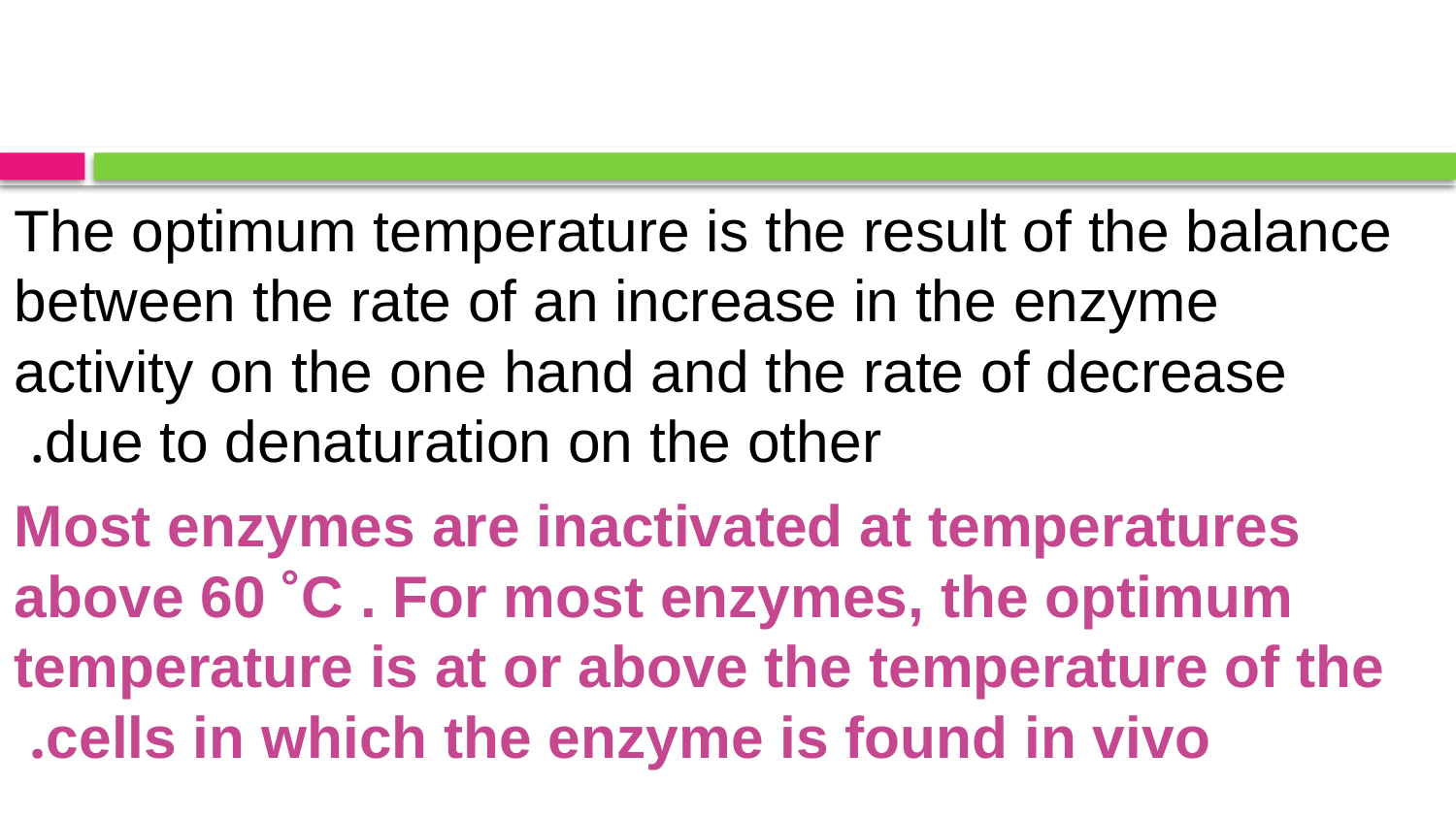

#
The optimum temperature is the result of the balance between the rate of an increase in the enzyme activity on the one hand and the rate of decrease due to denaturation on the other.
Most enzymes are inactivated at temperatures above 60 ˚C . For most enzymes, the optimum temperature is at or above the temperature of the cells in which the enzyme is found in vivo.